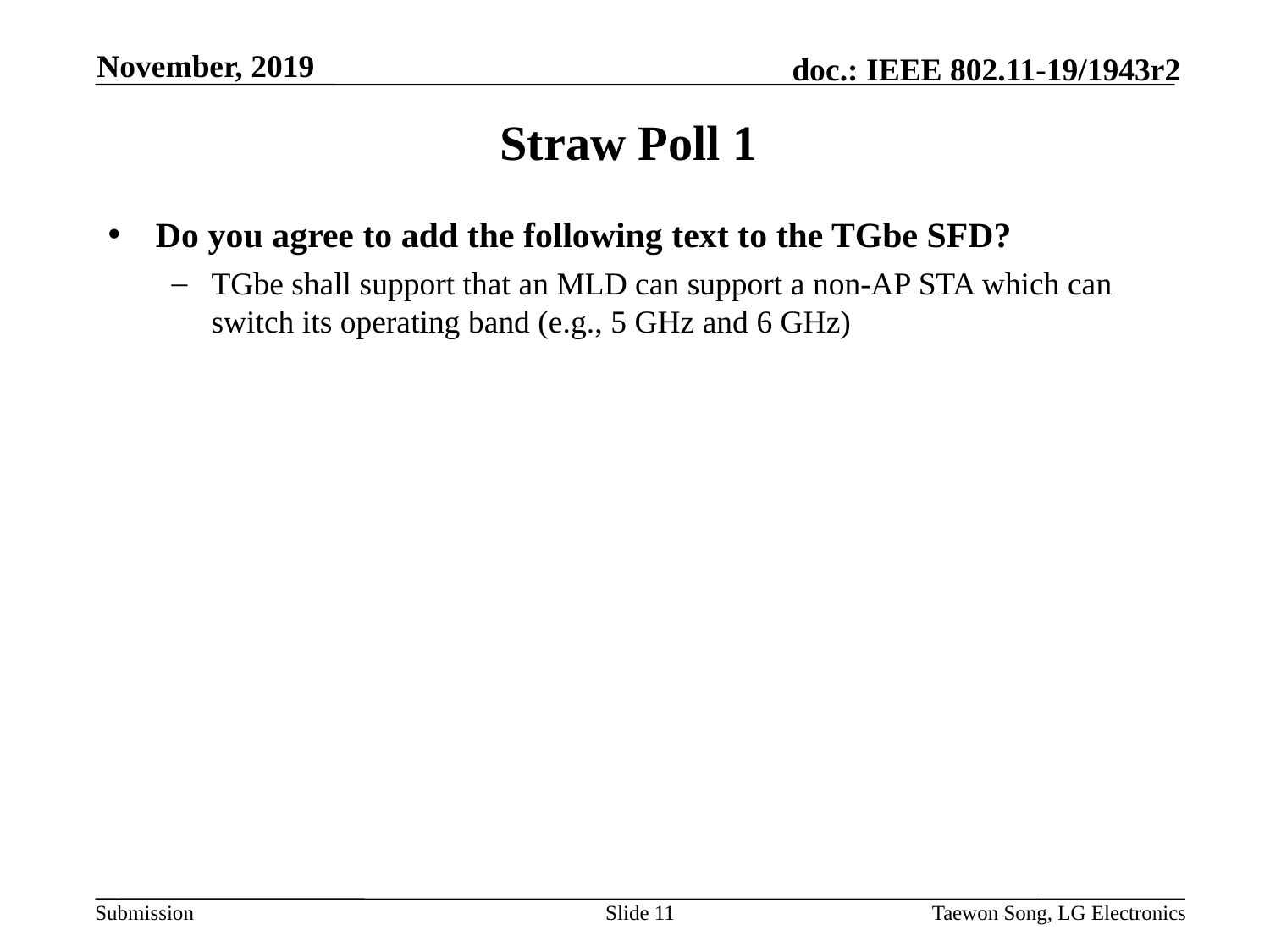

November, 2019
# Straw Poll 1
Do you agree to add the following text to the TGbe SFD?
TGbe shall support that an MLD can support a non-AP STA which can switch its operating band (e.g., 5 GHz and 6 GHz)

Slide 11
Taewon Song, LG Electronics